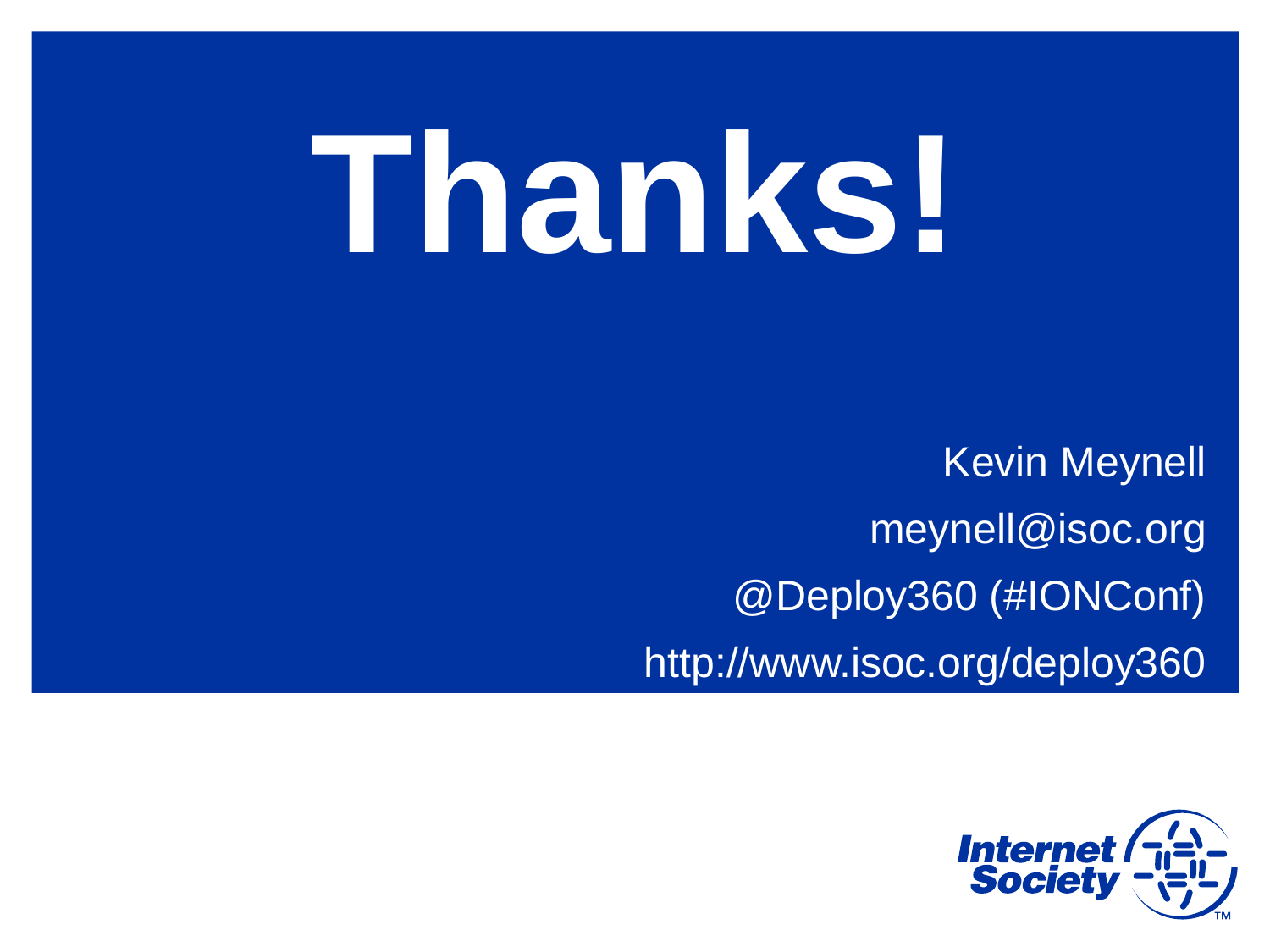

# Thanks!
Kevin Meynell
meynell@isoc.org
@Deploy360 (#IONConf)
http://www.isoc.org/deploy360